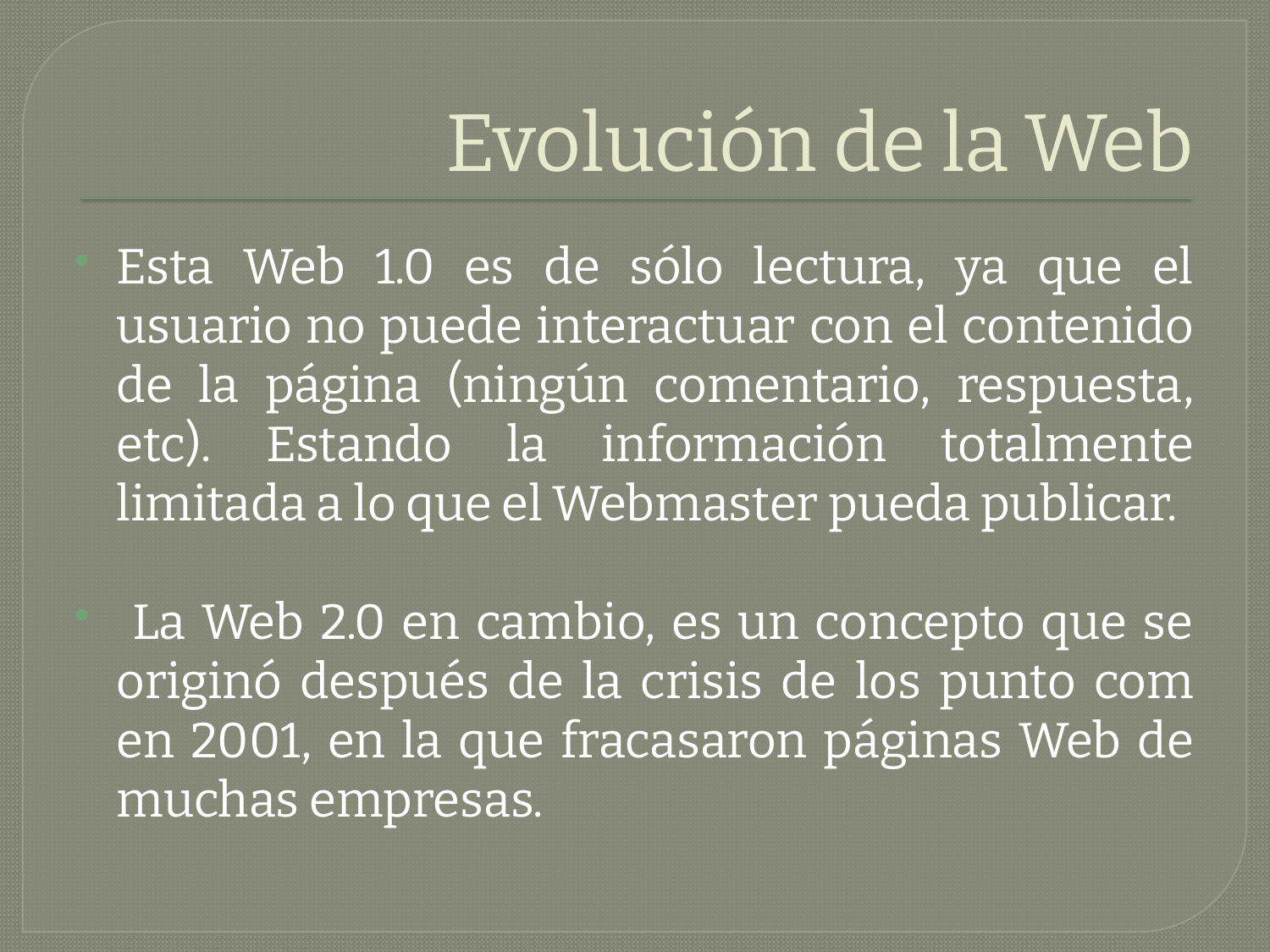

# Evolución de la Web
Esta Web 1.0 es de sólo lectura, ya que el usuario no puede interactuar con el contenido de la página (ningún comentario, respuesta, etc). Estando la información totalmente limitada a lo que el Webmaster pueda publicar.

 La Web 2.0 en cambio, es un concepto que se originó después de la crisis de los punto com en 2001, en la que fracasaron páginas Web de muchas empresas.